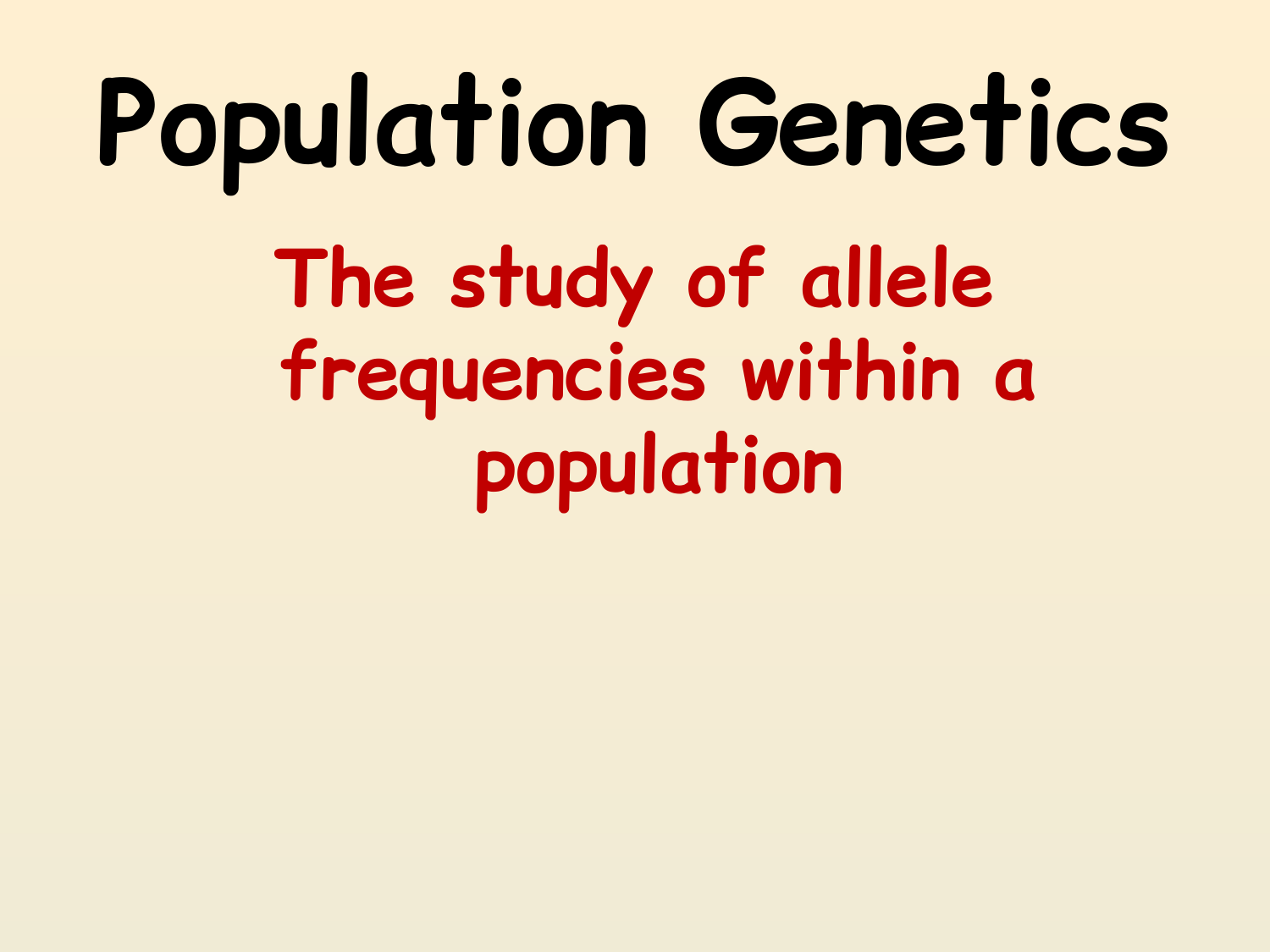

# Population Genetics
The study of allele frequencies within a population